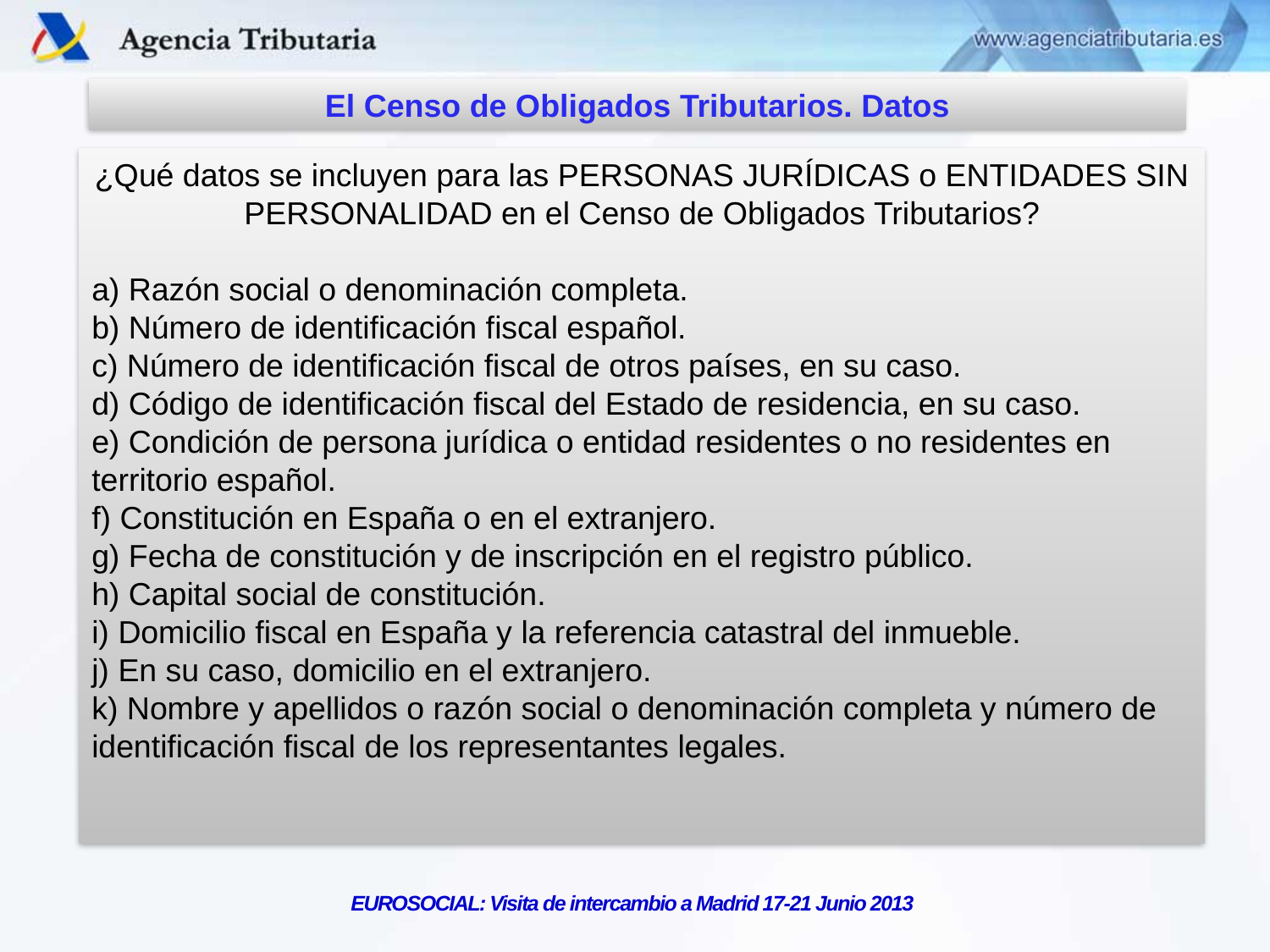

El Censo de Obligados Tributarios. Datos
¿Qué datos se incluyen para las PERSONAS JURÍDICAS o ENTIDADES SIN PERSONALIDAD en el Censo de Obligados Tributarios?

a) Razón social o denominación completa.
b) Número de identificación fiscal español.
c) Número de identificación fiscal de otros países, en su caso.
d) Código de identificación fiscal del Estado de residencia, en su caso.
e) Condición de persona jurídica o entidad residentes o no residentes en territorio español.
f) Constitución en España o en el extranjero.
g) Fecha de constitución y de inscripción en el registro público.
h) Capital social de constitución.
i) Domicilio fiscal en España y la referencia catastral del inmueble.
j) En su caso, domicilio en el extranjero.
k) Nombre y apellidos o razón social o denominación completa y número de identificación fiscal de los representantes legales.

EUROSOCIAL: Visita de intercambio a Madrid 17-21 Junio 2013